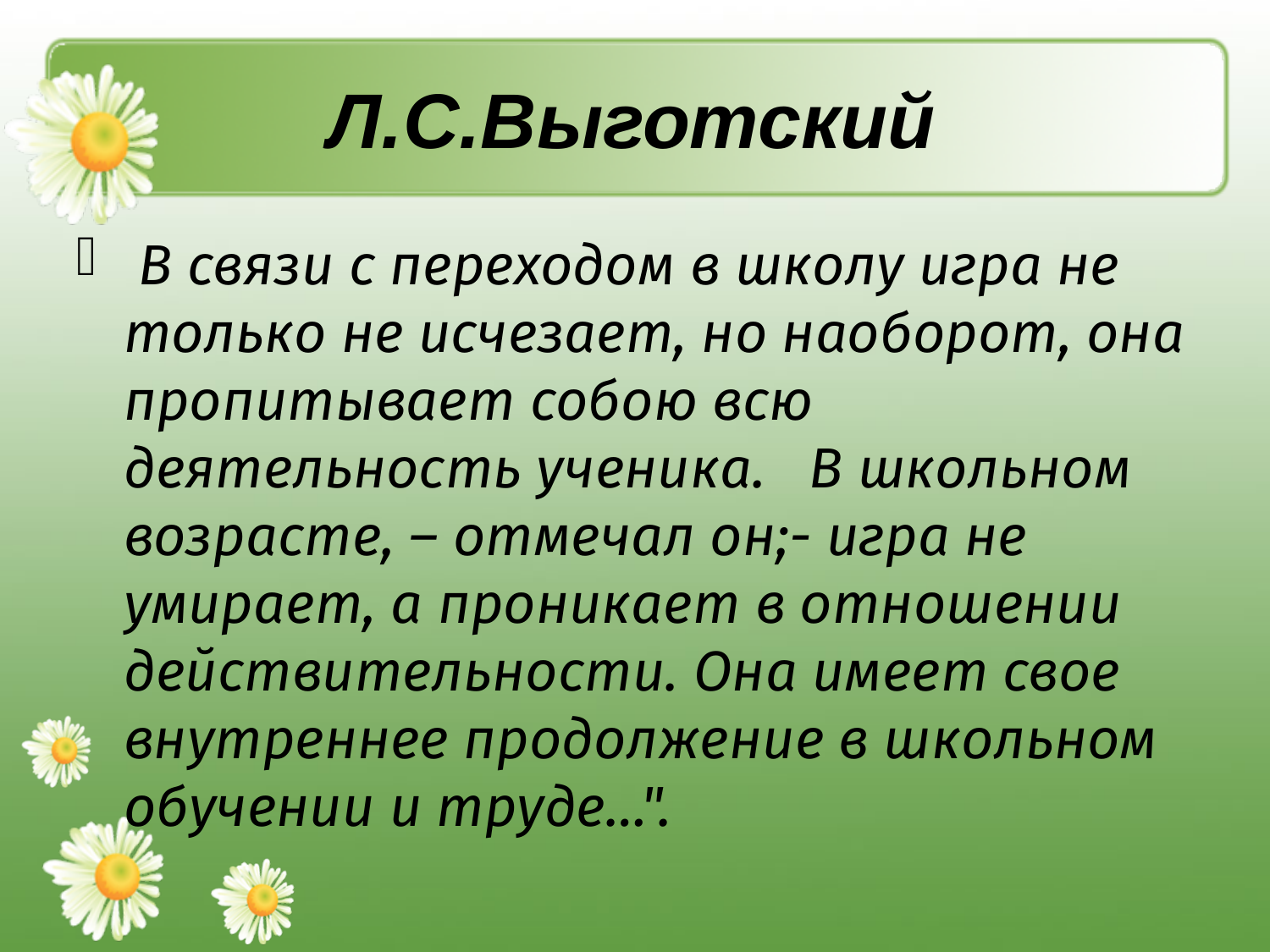

# Л.С.Выготский
 В связи с переходом в школу игра не только не исчезает, но наоборот, она пропитывает собою всю деятельность ученика.   В школьном возрасте, – отмечал он;- игра не умирает, а проникает в отношении действительности. Она имеет свое внутреннее продолжение в школьном обучении и труде…".